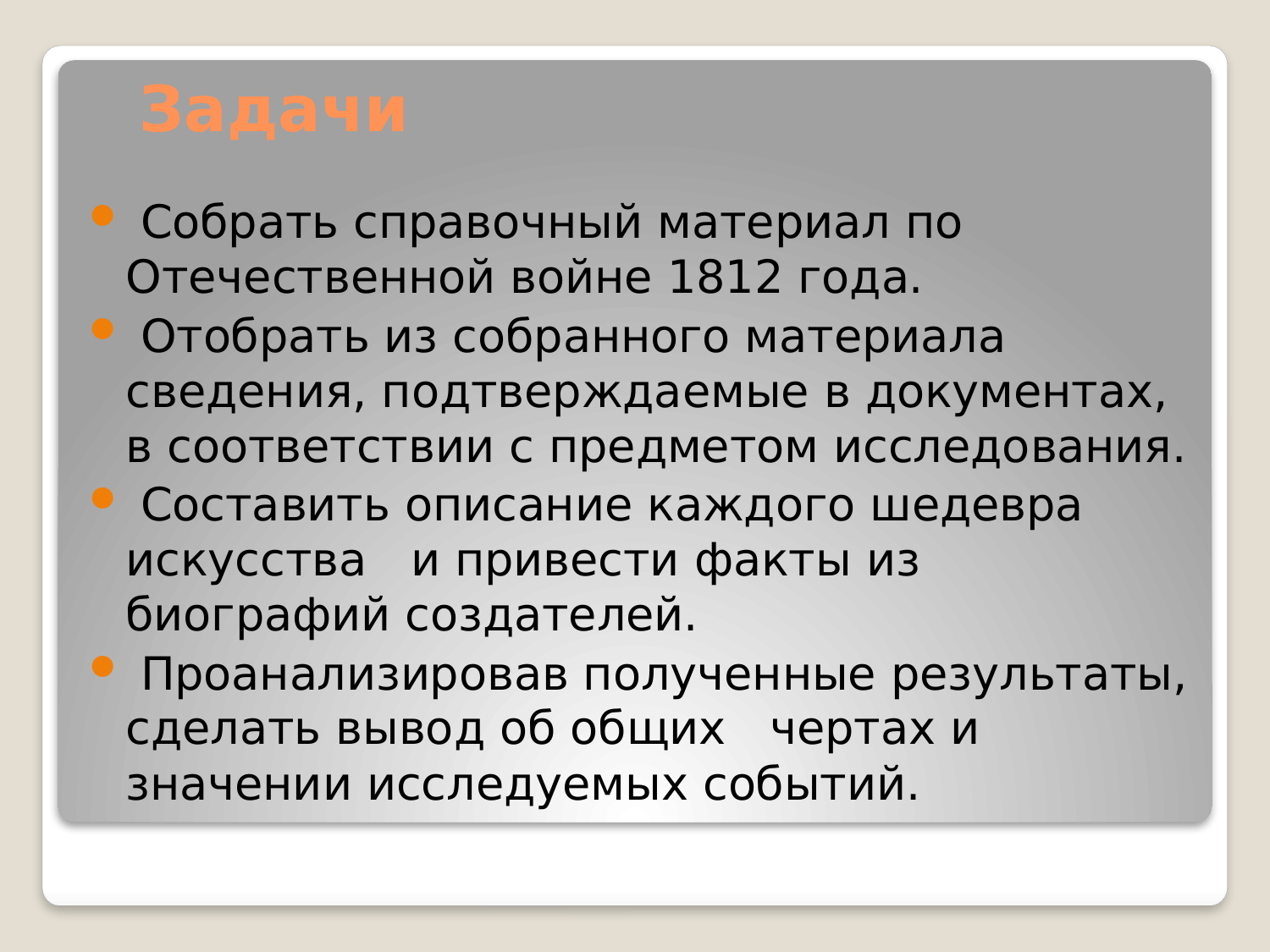

# Задачи
 Собрать справочный материал по Отечественной войне 1812 года.
 Отобрать из собранного материала сведения, подтверждаемые в документах, в соответствии с предметом исследования.
 Составить описание каждого шедевра искусства   и привести факты из биографий создателей.
 Проанализировав полученные результаты, сделать вывод об общих   чертах и значении исследуемых событий.